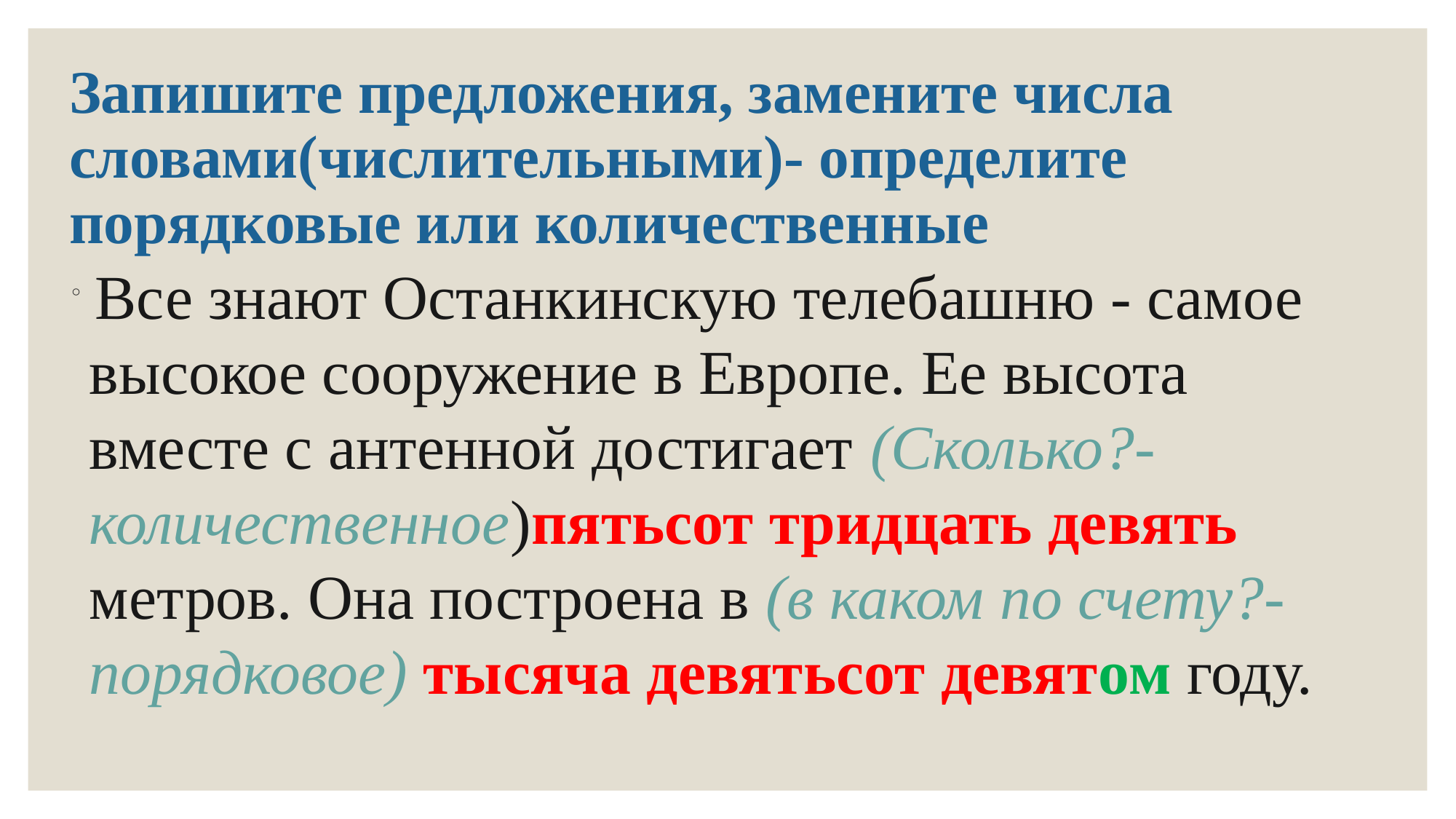

# Запишите предложения, замените числа  словами(числительными)- определите порядковые или количественные
 Все знают Останкинскую телебашню - самое высокое сооружение в Европе. Ее высота вместе с антенной достигает (Сколько?- количественное)пятьсот тридцать девять метров. Она построена в (в каком по счету?- порядковое) тысяча девятьсот девятом году.